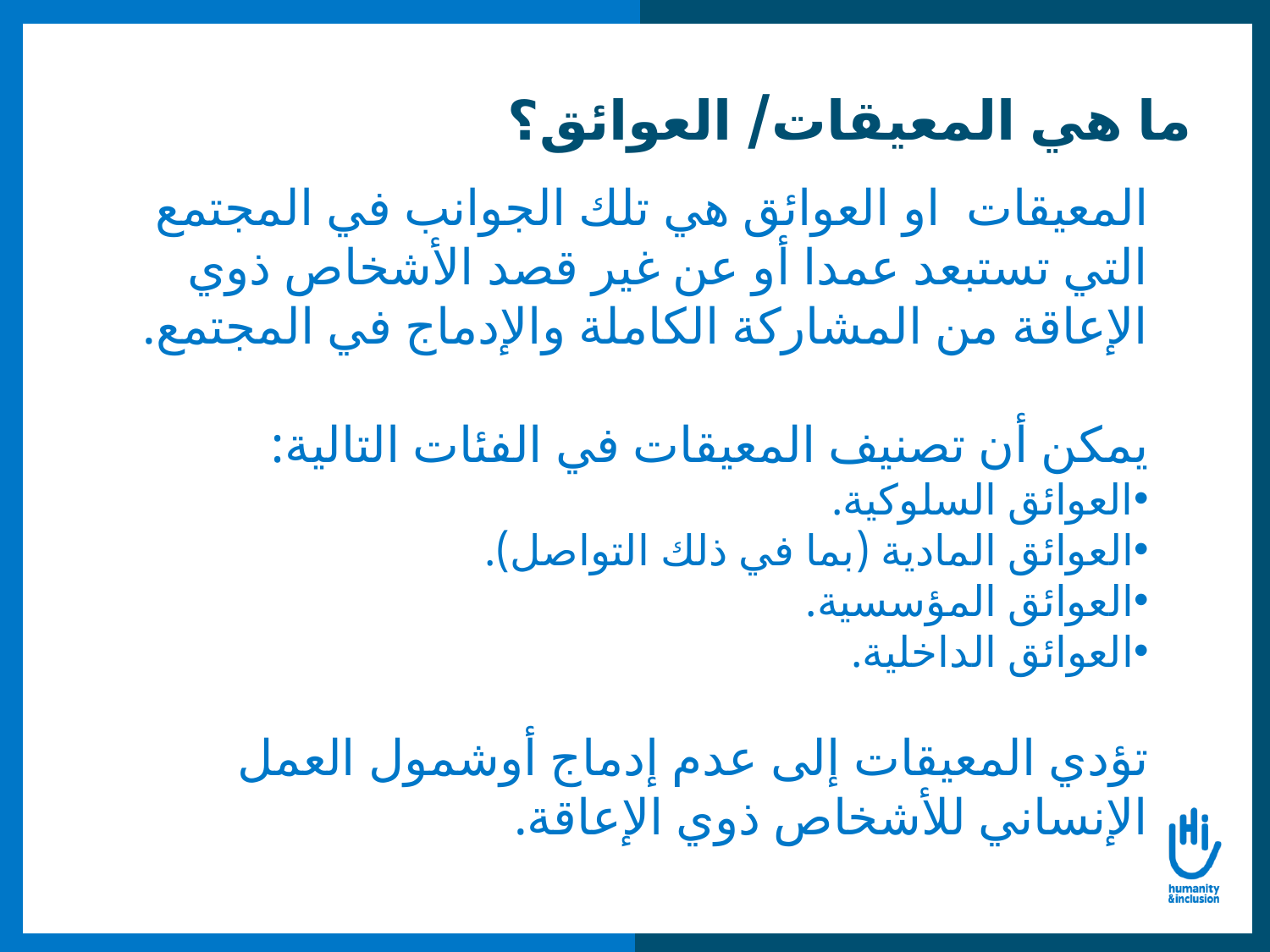

# ما هي المعيقات/ العوائق؟
المعيقات  او العوائق هي تلك الجوانب في المجتمع التي تستبعد عمدا أو عن غير قصد الأشخاص ذوي الإعاقة من المشاركة الكاملة والإدماج في المجتمع.

يمكن أن تصنيف المعيقات في الفئات التالية:
العوائق السلوكية.
العوائق المادية (بما في ذلك التواصل).
العوائق المؤسسية.
العوائق الداخلية.

تؤدي المعيقات إلى عدم إدماج أوشمول العمل الإنساني للأشخاص ذوي الإعاقة.